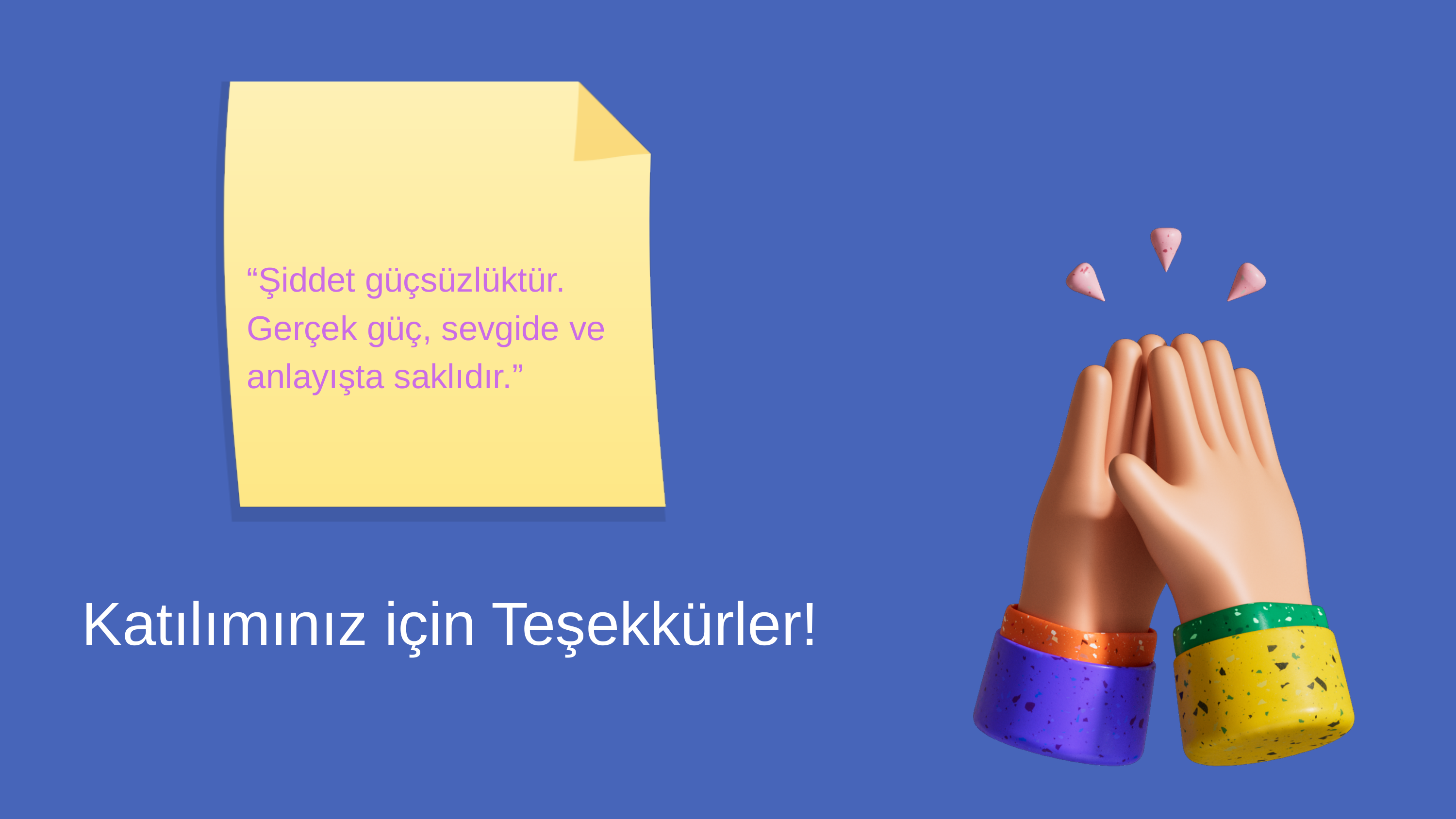

“Şiddet güçsüzlüktür. Gerçek güç, sevgide ve anlayışta saklıdır.”
Katılımınız için Teşekkürler!